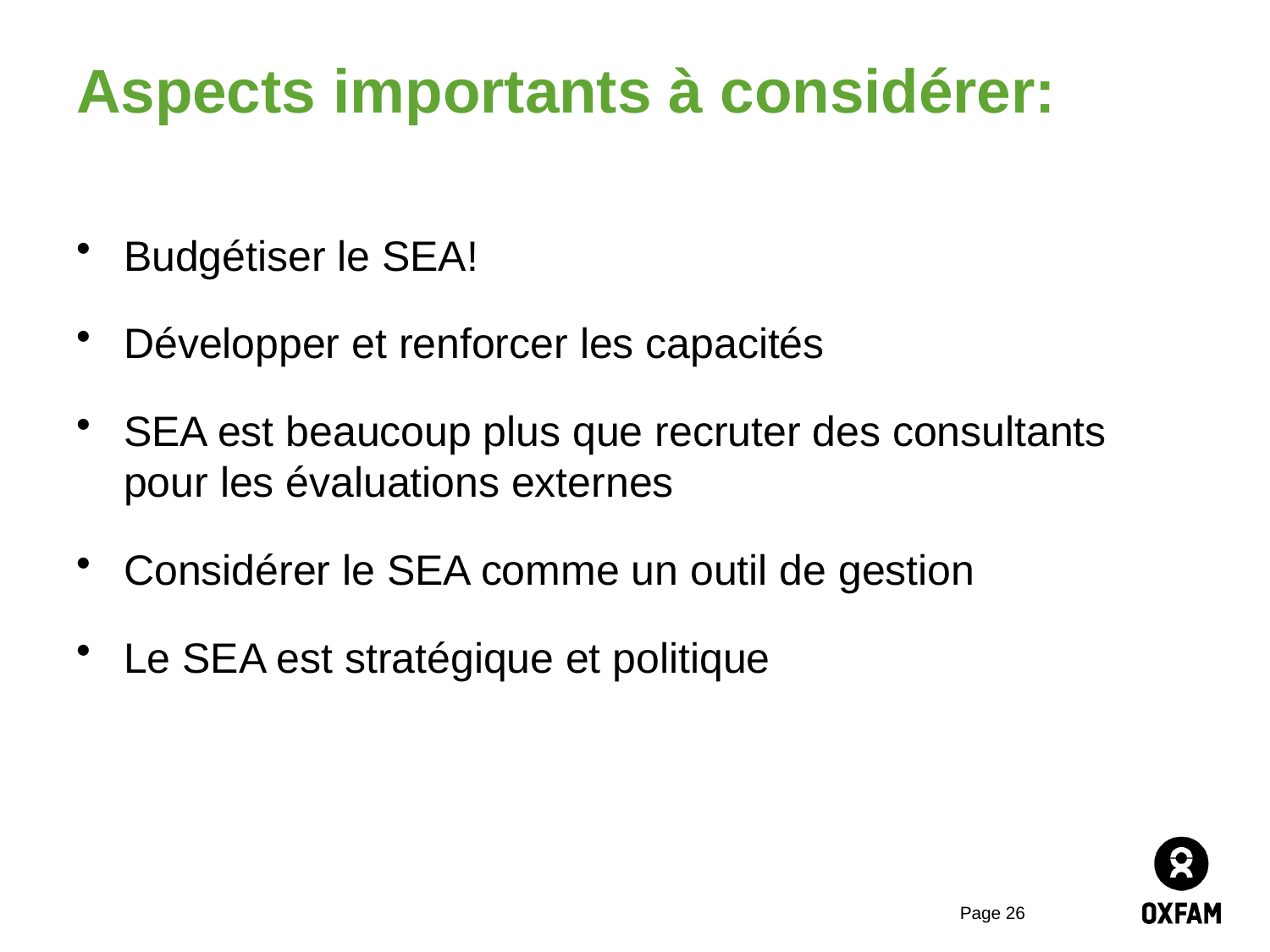

# Aspects importants à considérer:
Budgétiser le SEA!
Développer et renforcer les capacités
SEA est beaucoup plus que recruter des consultants pour les évaluations externes
Considérer le SEA comme un outil de gestion
Le SEA est stratégique et politique